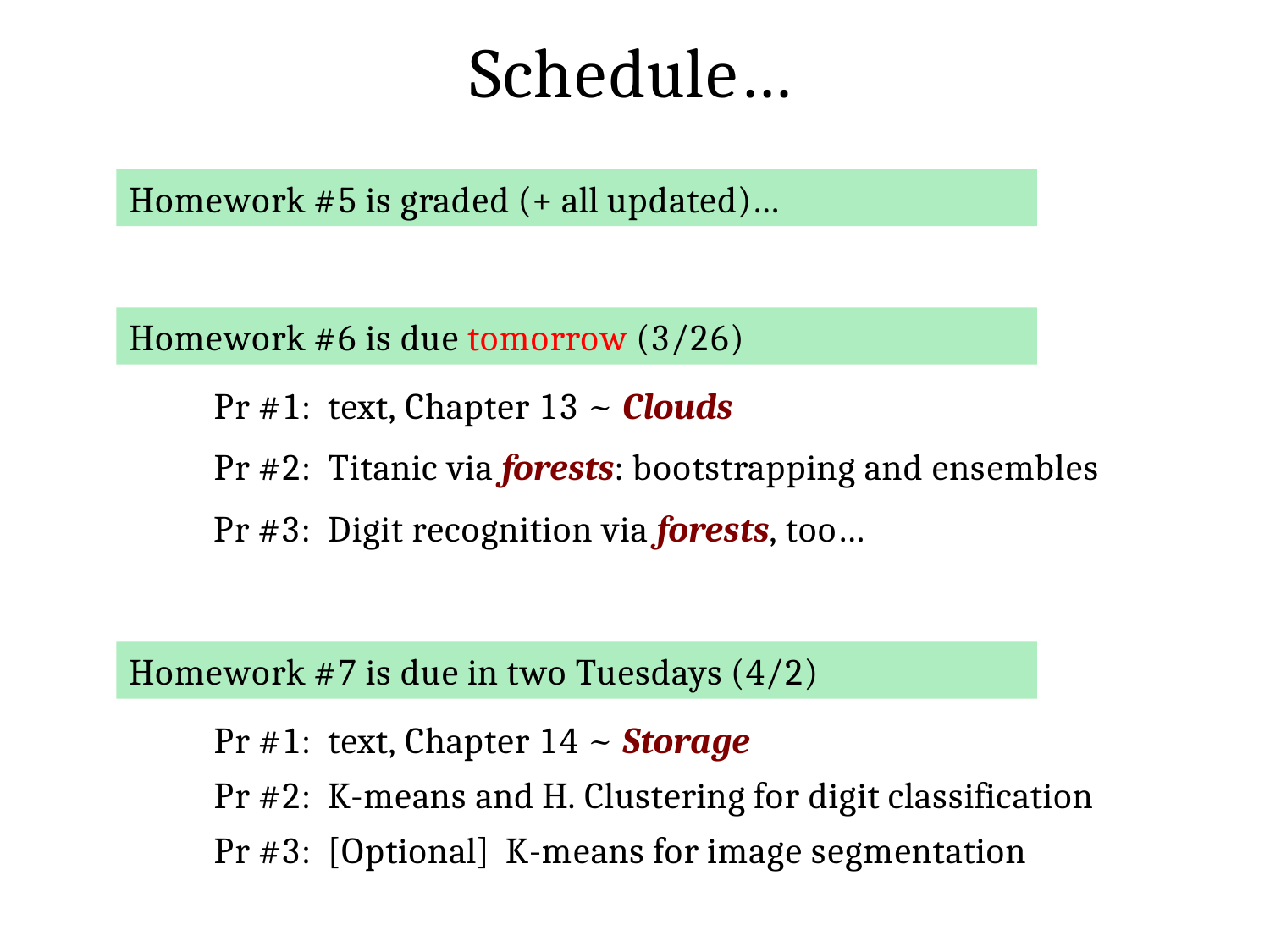

Schedule…
Homework #5 is graded (+ all updated)…
Homework #6 is due tomorrow (3/26)
Pr #1:  text, Chapter 13 ~ Clouds
Pr #2:  Titanic via forests: bootstrapping and ensembles
Pr #3:  Digit recognition via forests, too…
Homework #7 is due in two Tuesdays (4/2)
Pr #1:  text, Chapter 14 ~ Storage

Pr #2:  K-means and H. Clustering for digit classification
Pr #3:  [Optional]  K-means for image segmentation